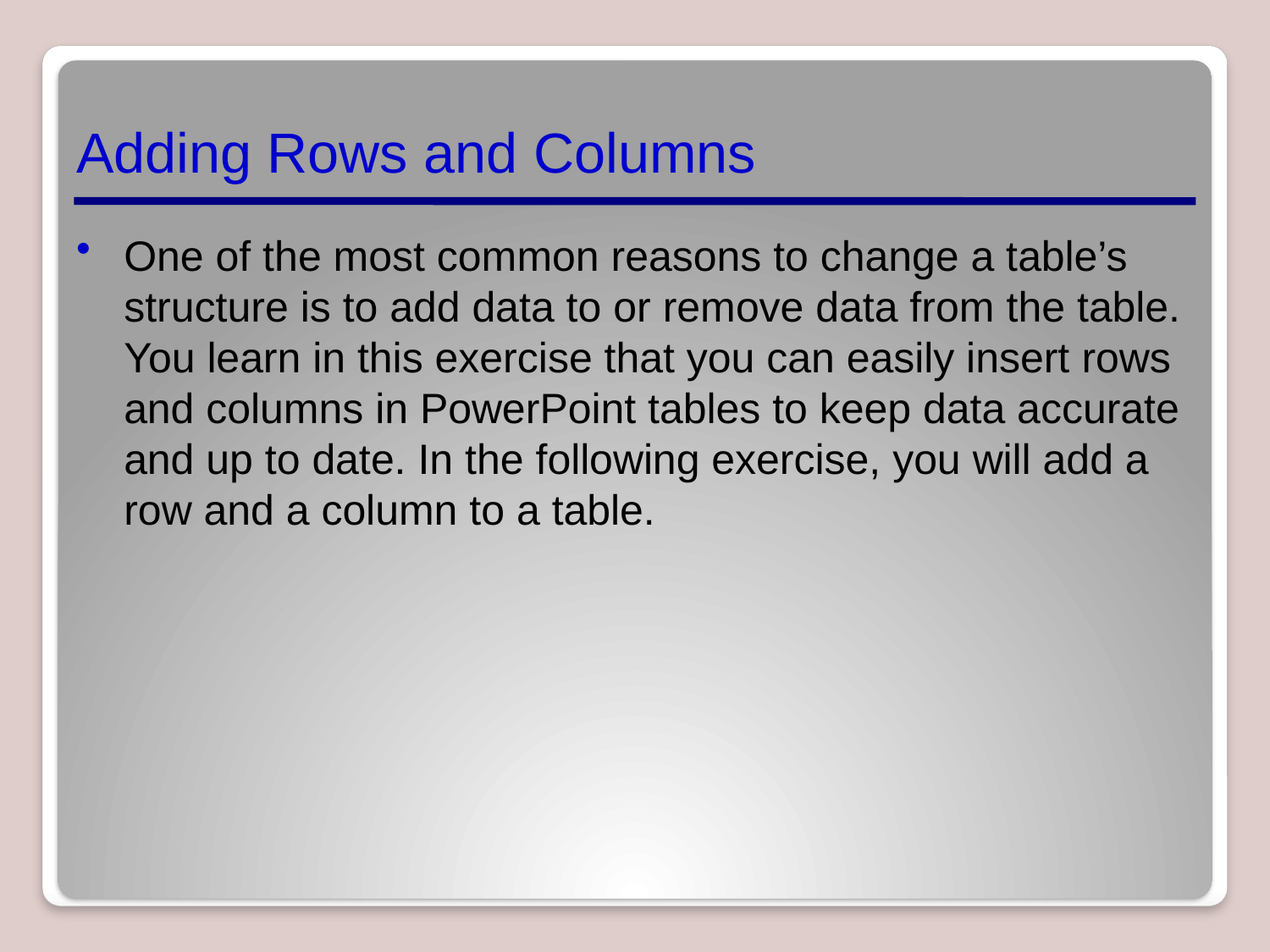

# Adding Rows and Columns
One of the most common reasons to change a table’s structure is to add data to or remove data from the table. You learn in this exercise that you can easily insert rows and columns in PowerPoint tables to keep data accurate and up to date. In the following exercise, you will add a row and a column to a table.